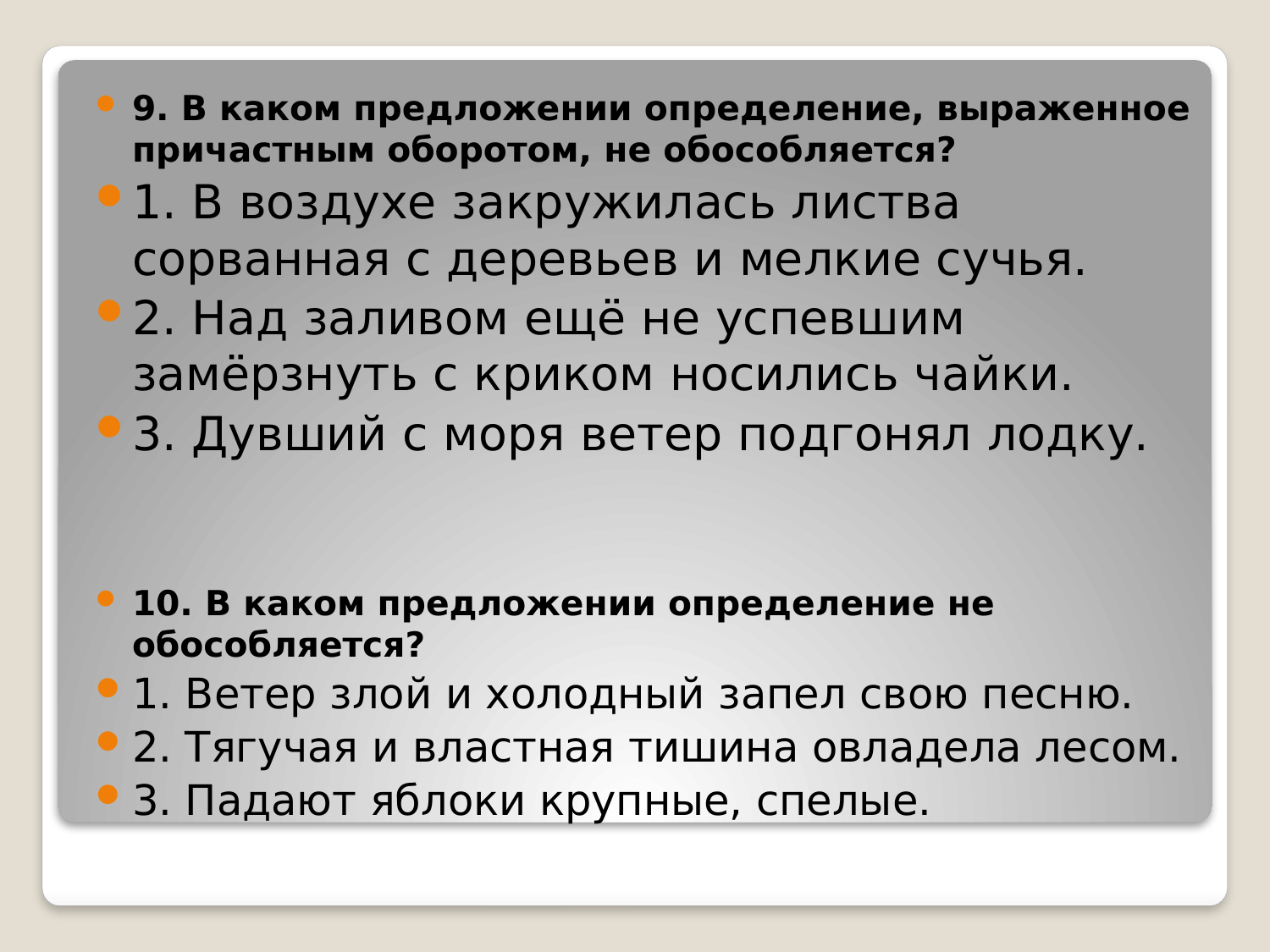

9. В каком предложении определение, выраженное причастным оборотом, не обособляется?
1. В воздухе закружилась листва сорванная с деревьев и мелкие сучья.
2. Над заливом ещё не успевшим замёрзнуть с криком носились чайки.
3. Дувший с моря ветер подгонял лодку.

10. В каком предложении определение не обособляется?
1. Ветер злой и холодный запел свою песню.
2. Тягучая и властная тишина овладела лесом.
3. Падают яблоки крупные, спелые.